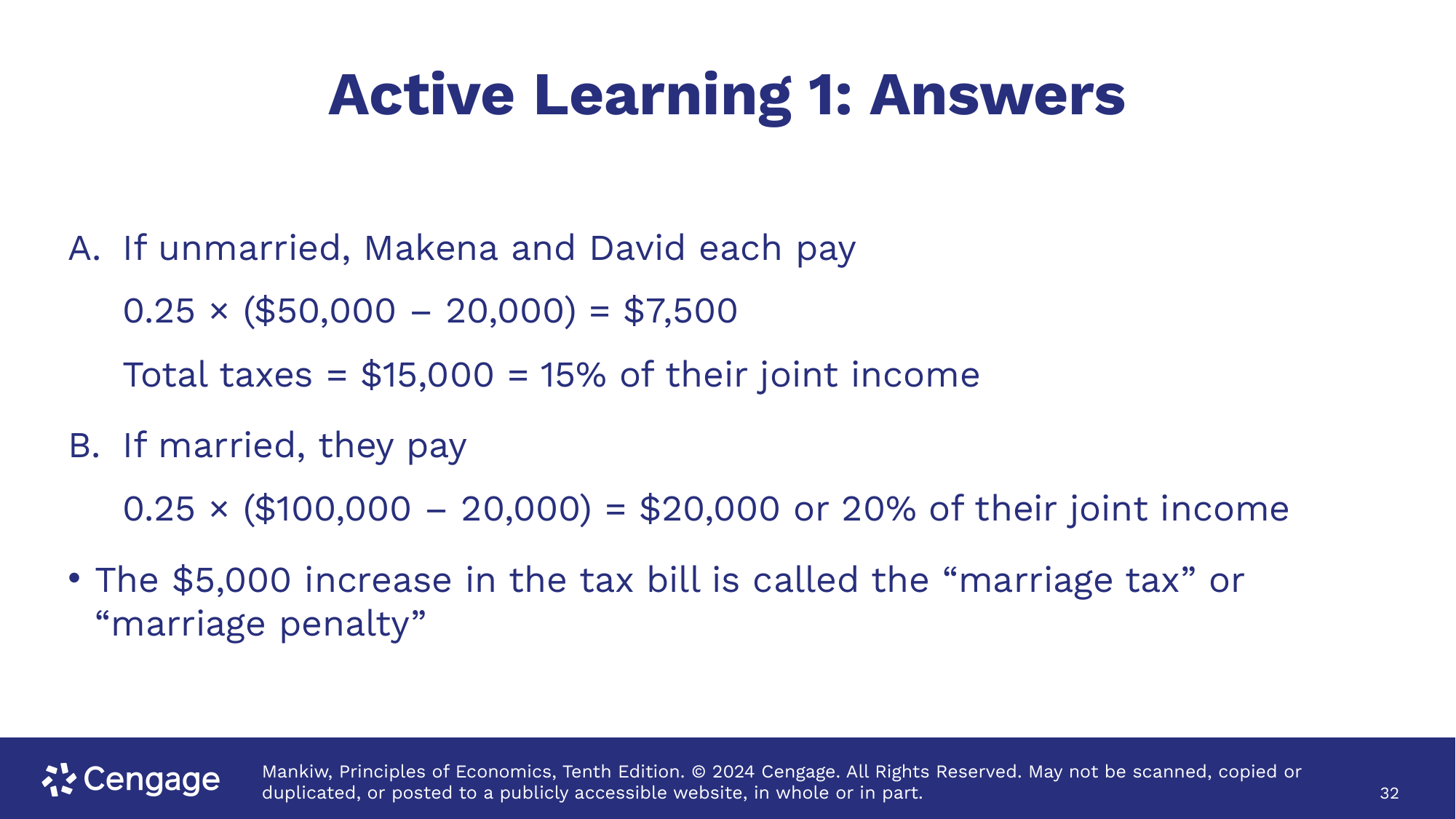

# Active Learning 1: Answers
If unmarried, Makena and David each pay
0.25 × ($50,000 – 20,000) = $7,500
Total taxes = $15,000 = 15% of their joint income
If married, they pay
0.25 × ($100,000 – 20,000) = $20,000 or 20% of their joint income
The $5,000 increase in the tax bill is called the “marriage tax” or “marriage penalty”